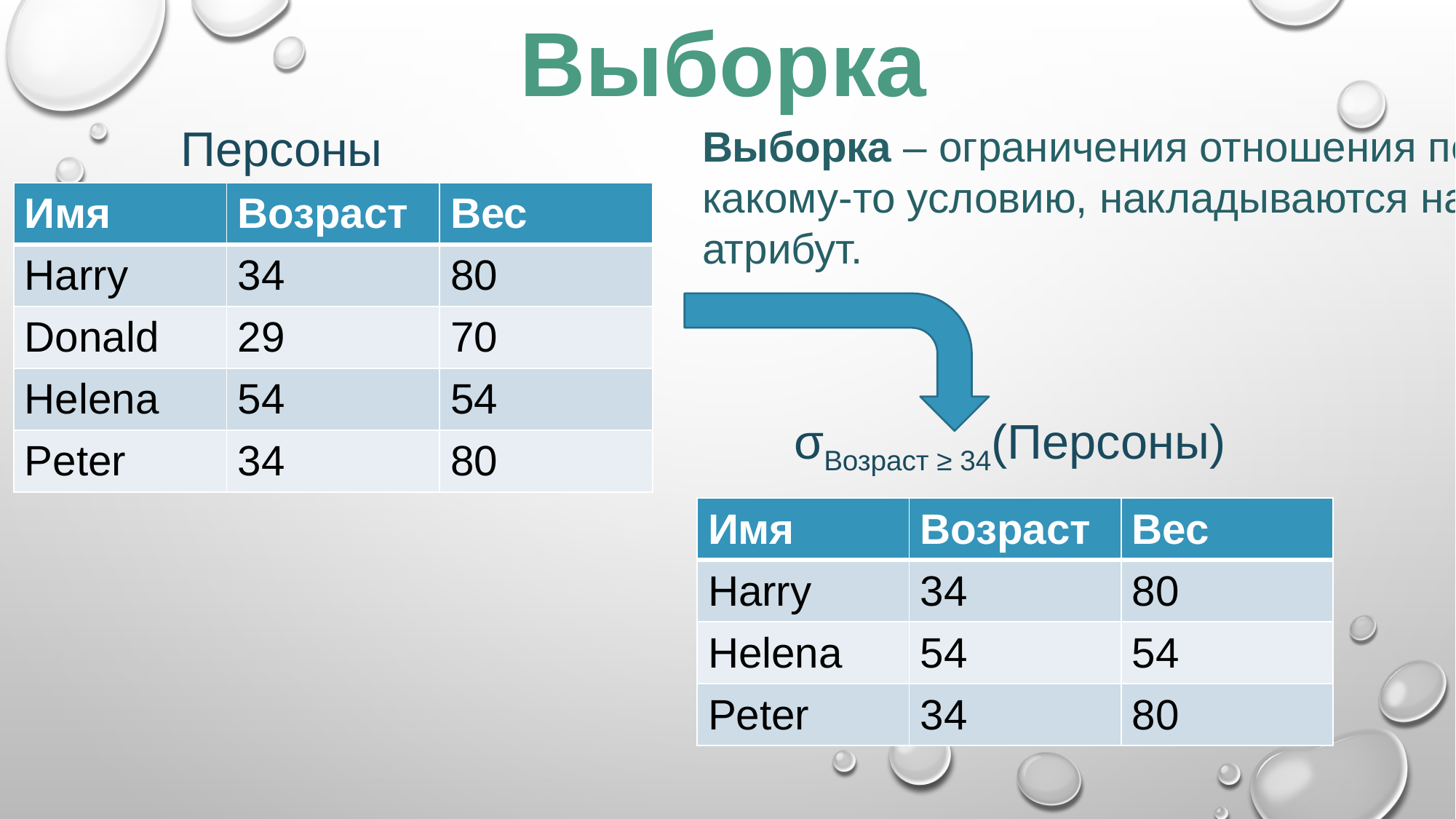

Выборка
Персоны
Выборка – ограничения отношения по какому-то условию, накладываются на атрибут.
| Имя | Возраст | Вес |
| --- | --- | --- |
| Harry | 34 | 80 |
| Donald | 29 | 70 |
| Helena | 54 | 54 |
| Peter | 34 | 80 |

σВозраст ≥ 34(Персоны)
| Имя | Возраст | Вес |
| --- | --- | --- |
| Harry | 34 | 80 |
| Helena | 54 | 54 |
| Peter | 34 | 80 |